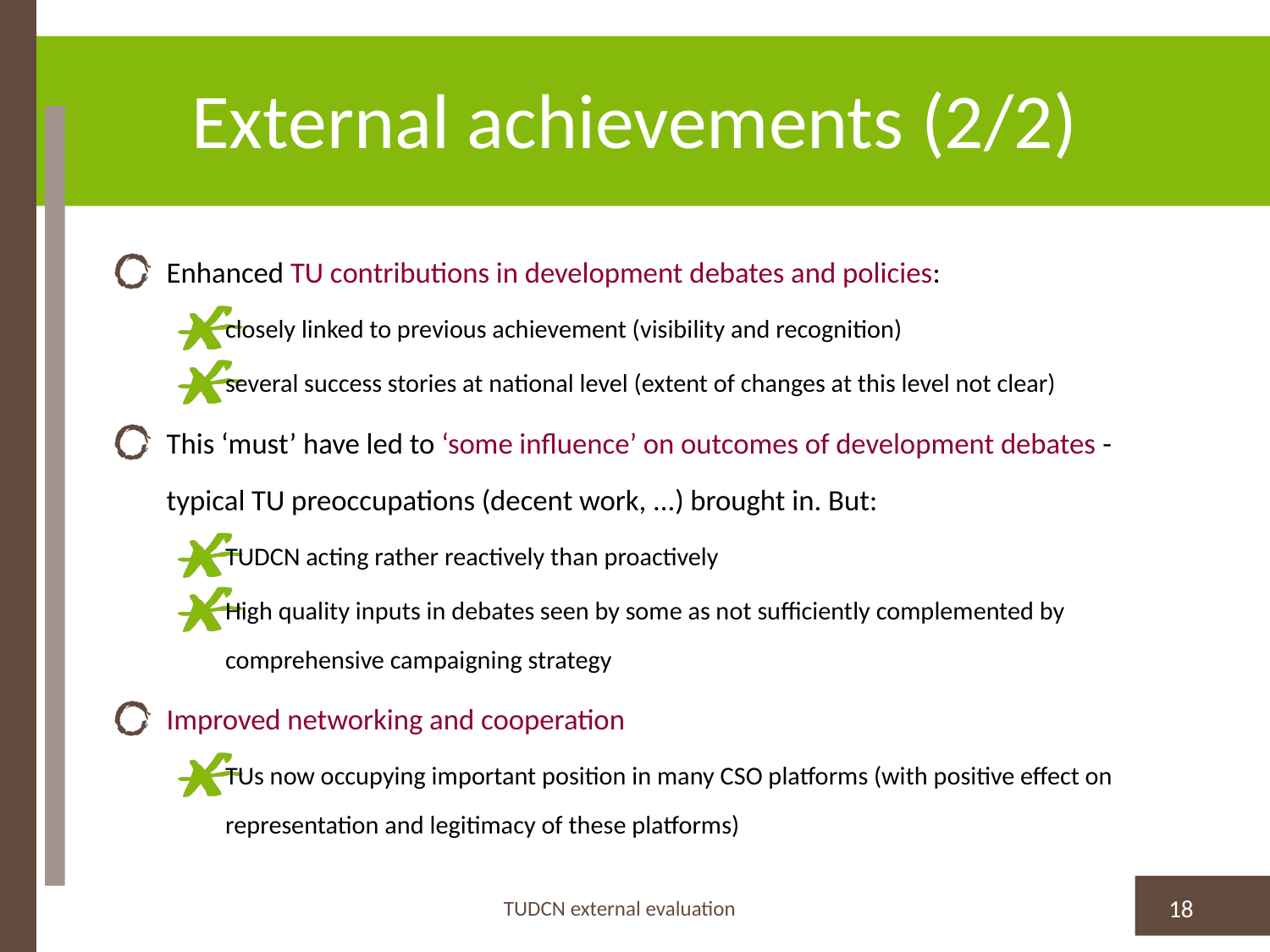

# External achievements (2/2)
Enhanced TU contributions in development debates and policies:
closely linked to previous achievement (visibility and recognition)
several success stories at national level (extent of changes at this level not clear)
This ‘must’ have led to ‘some influence’ on outcomes of development debates - typical TU preoccupations (decent work, ...) brought in. But:
TUDCN acting rather reactively than proactively
High quality inputs in debates seen by some as not sufficiently complemented by comprehensive campaigning strategy
Improved networking and cooperation
TUs now occupying important position in many CSO platforms (with positive effect on representation and legitimacy of these platforms)

TUDCN external evaluation
18